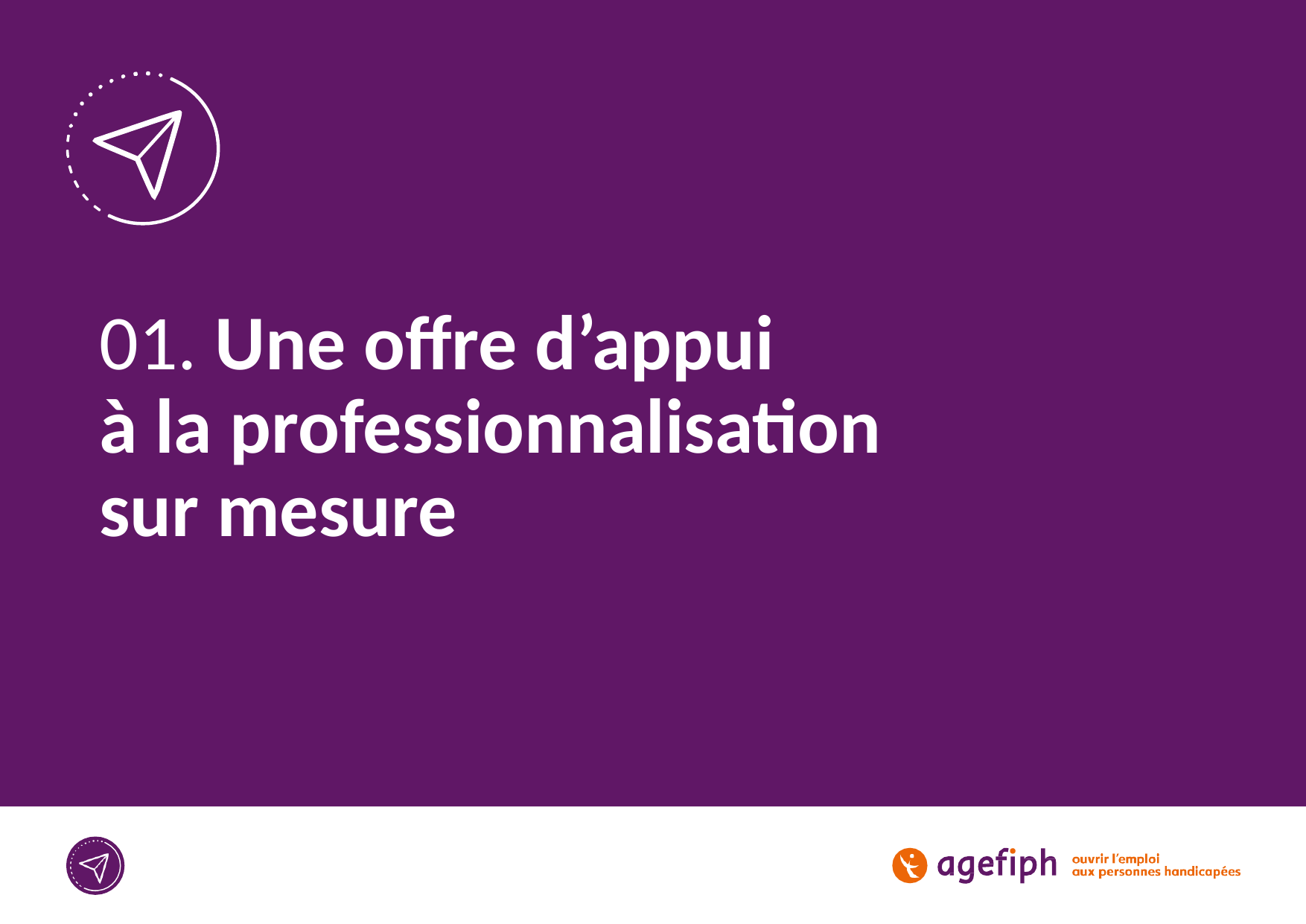

01. Une offre d’appui
à la professionnalisation
sur mesure